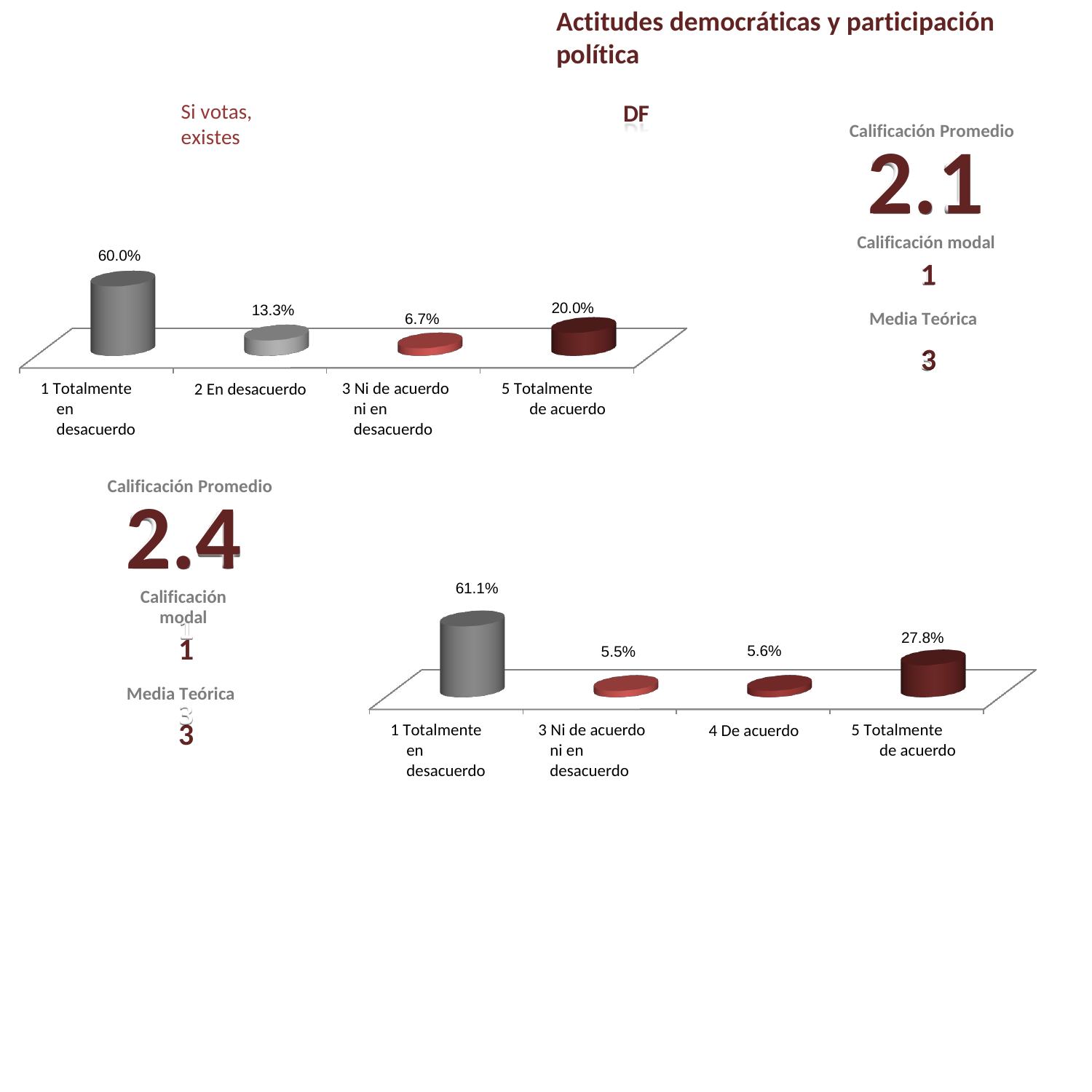

Actitudes democráticas y participación política
DF
Si votas, existes

Calificación Promedio
2.1
Calificación modal
1

Media Teórica

3

60.0%

20.0%
13.3%
6.7%

1 Totalmente en desacuerdo
3 Ni de acuerdo ni en desacuerdo
5 Totalmente de acuerdo
2 En desacuerdo

Calificación Promedio
2.4
Calificación modal
1

Media Teórica

3

61.1%

27.8%
5.6%
5.5%

1 Totalmente en desacuerdo
3 Ni de acuerdo ni en desacuerdo
5 Totalmente de acuerdo
4 De acuerdo